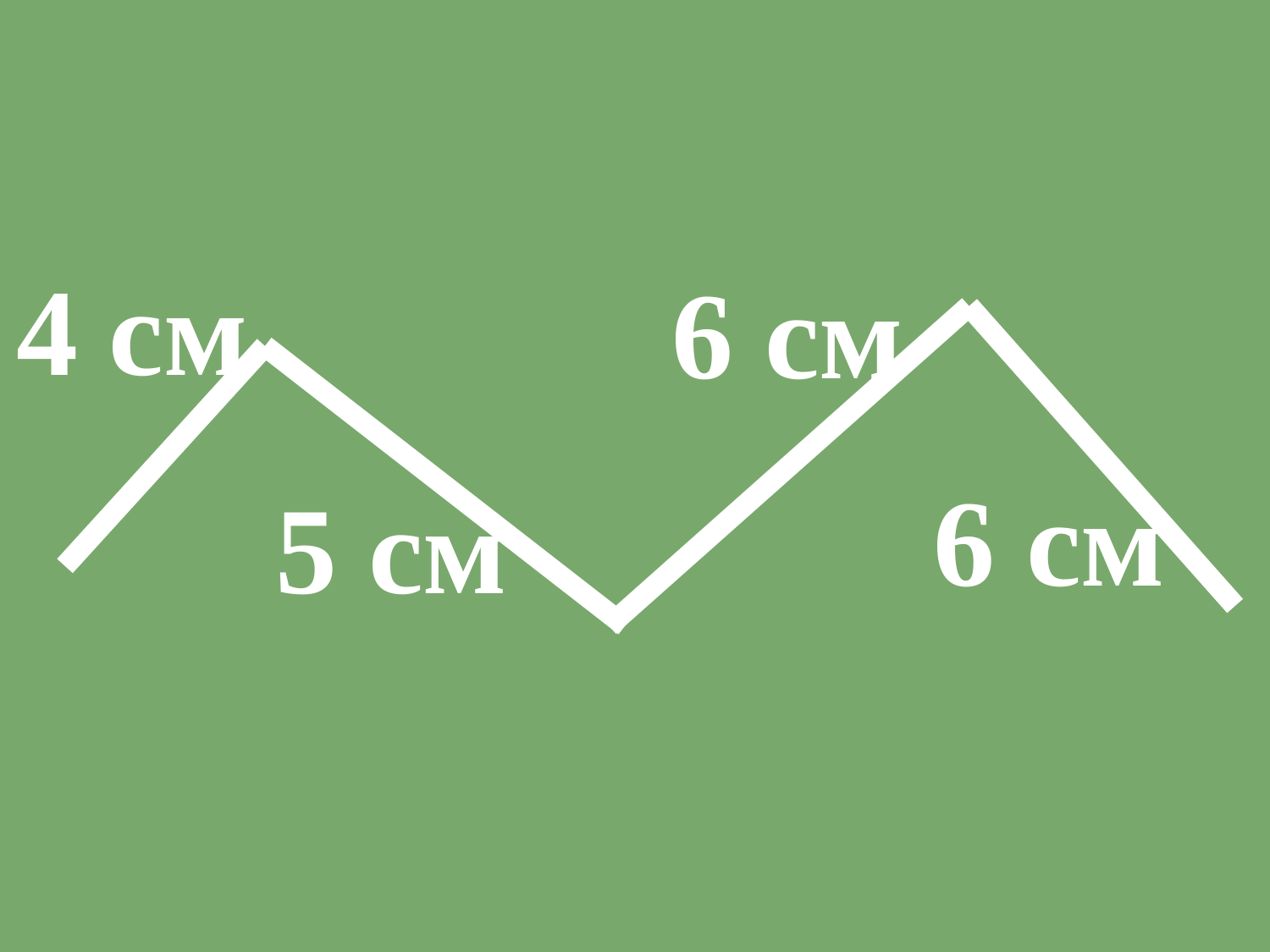

4 см
6 см
6 см
5 см